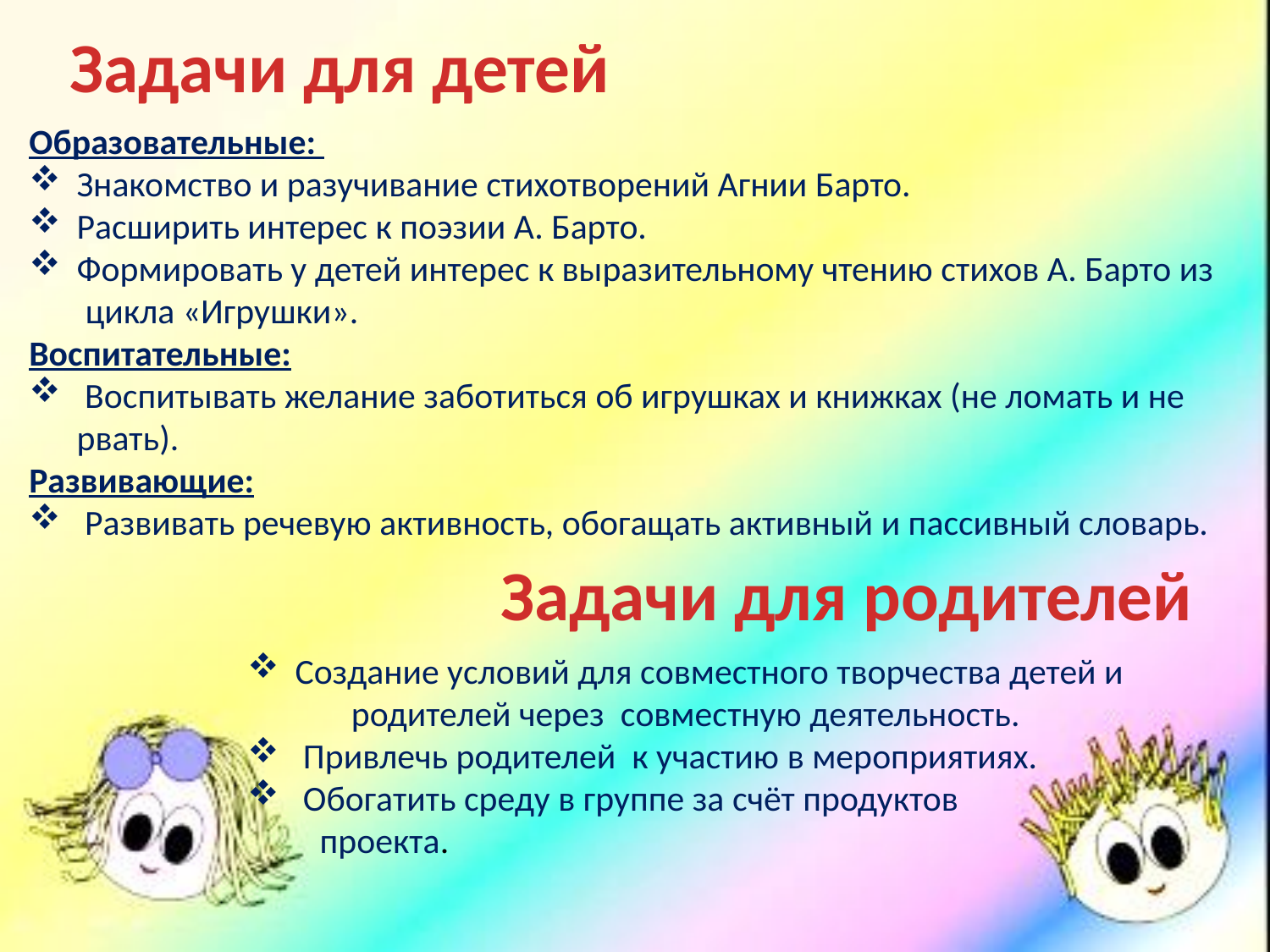

Задачи для детей
Образовательные:
Знакомство и разучивание стихотворений Агнии Барто.
Расширить интерес к поэзии А. Барто.
Формировать у детей интерес к выразительному чтению стихов А. Барто из
       цикла «Игрушки».
Воспитательные:
 Воспитывать желание заботиться об игрушках и книжках (не ломать и не рвать).
Развивающие:
 Развивать речевую активность, обогащать активный и пассивный словарь.

Задачи для родителей
Создание условий для совместного творчества детей и          родителей через  совместную деятельность.
 Привлечь родителей  к участию в мероприятиях.
 Обогатить среду в группе за счёт продуктов
         проекта.